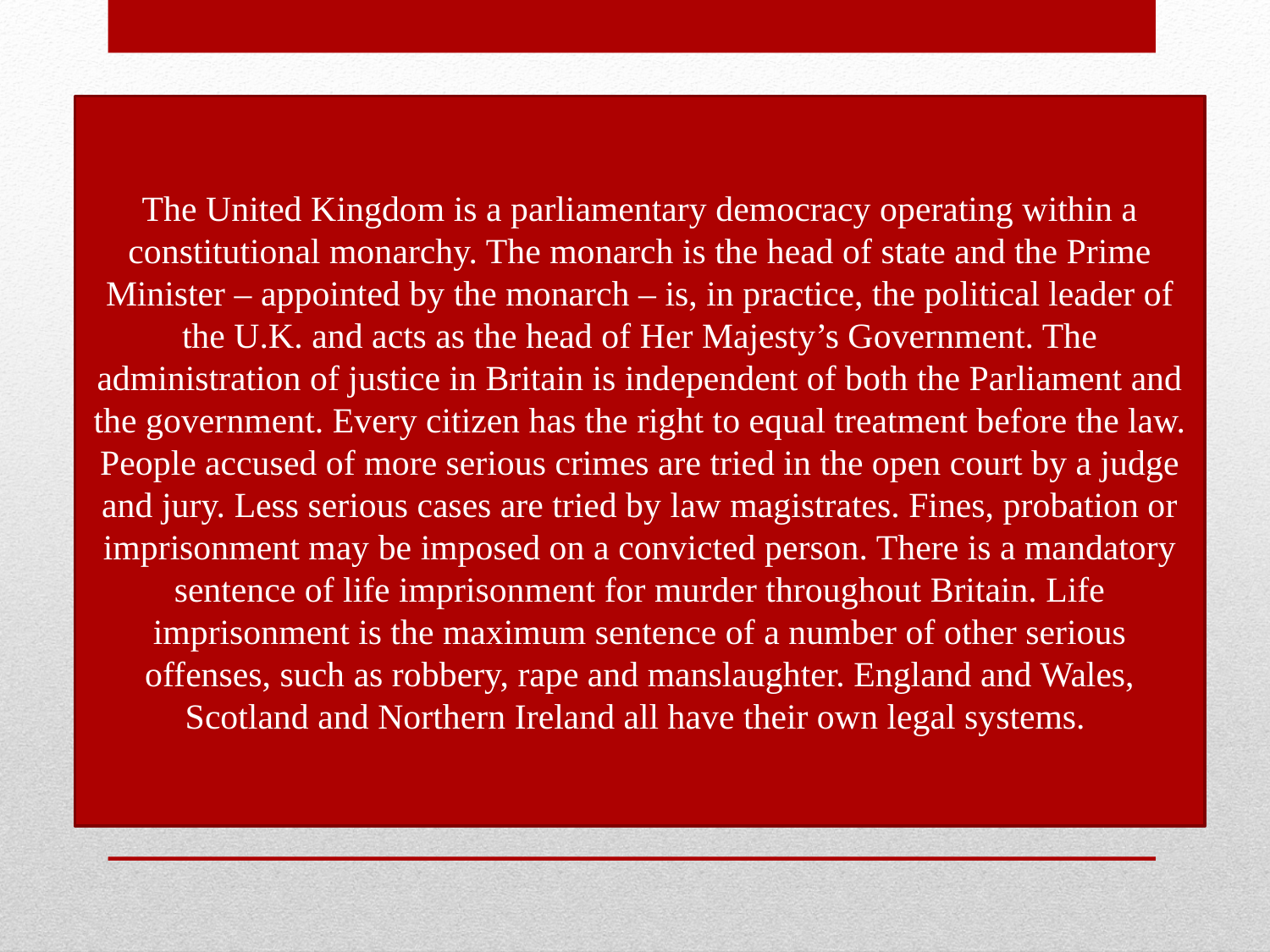

The United Kingdom is a parliamentary democracy operating within a constitutional monarchy. The monarch is the head of state and the Prime Minister – appointed by the monarch – is, in practice, the political leader of the U.K. and acts as the head of Her Majesty’s Government. The administration of justice in Britain is independent of both the Parliament and the government. Every citizen has the right to equal treatment before the law. People accused of more serious crimes are tried in the open court by a judge and jury. Less serious cases are tried by law magistrates. Fines, probation or imprisonment may be imposed on a convicted person. There is a mandatory sentence of life imprisonment for murder throughout Britain. Life imprisonment is the maximum sentence of a number of other serious offenses, such as robbery, rape and manslaughter. England and Wales, Scotland and Northern Ireland all have their own legal systems.